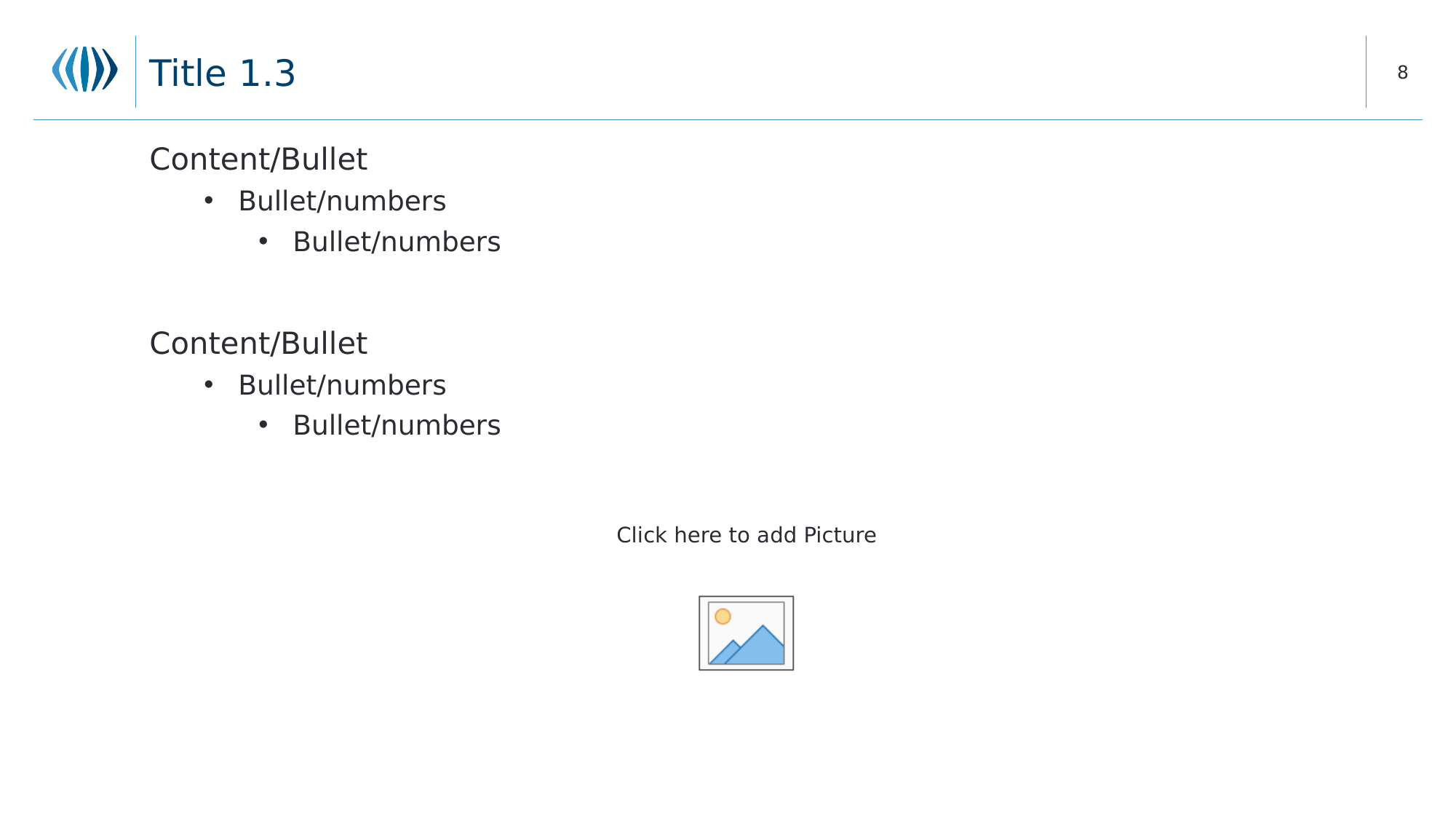

# Title 1.3
Content/Bullet
Bullet/numbers
Bullet/numbers

Content/Bullet
Bullet/numbers
Bullet/numbers

Click here to add Picture